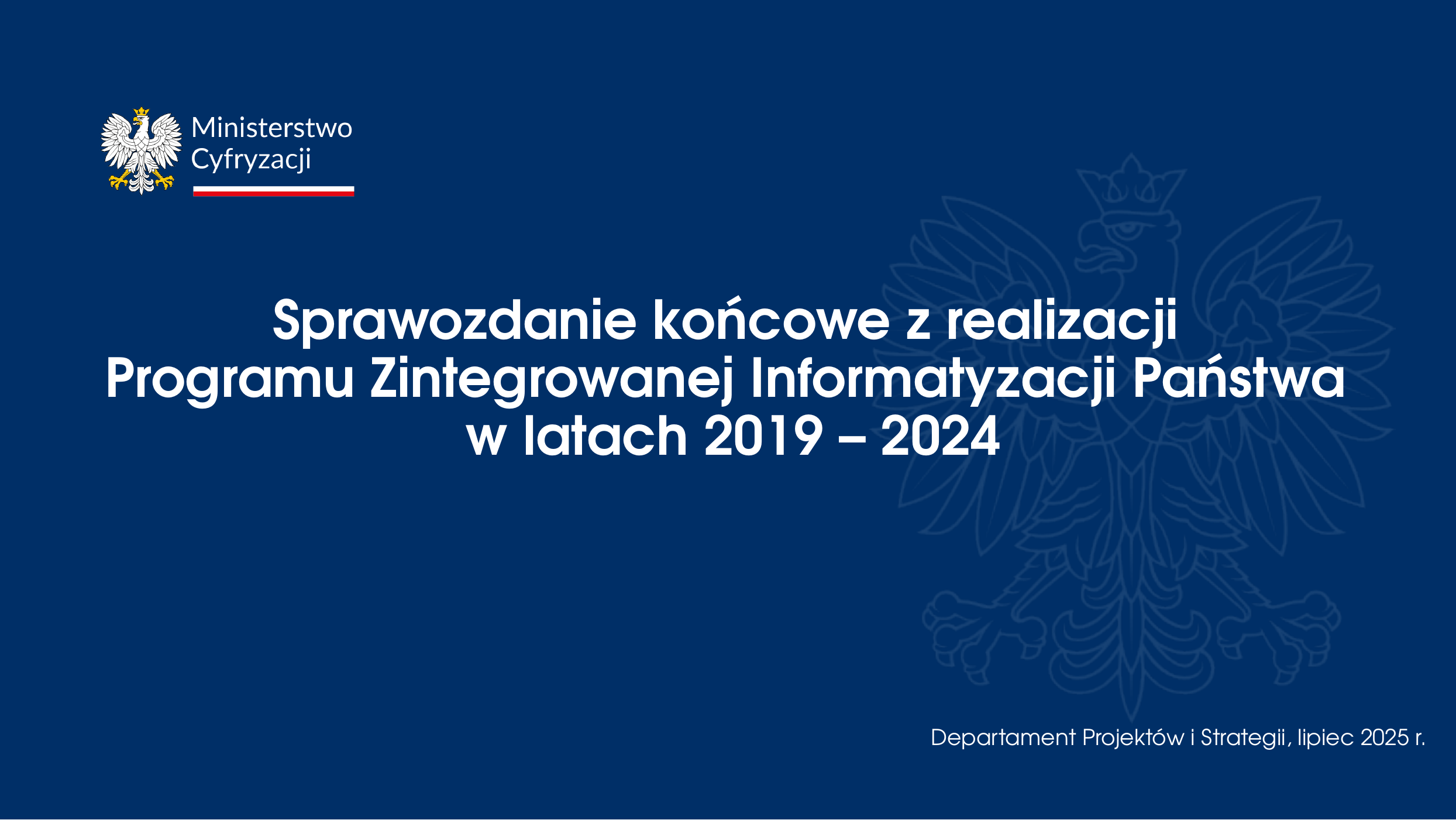

# Sprawozdanie końcowe z realizacji Programu Zintegrowanej Informatyzacji Państwa w latach 2019 – 2024
Departament Projektów i Strategii, lipiec 2025 r.